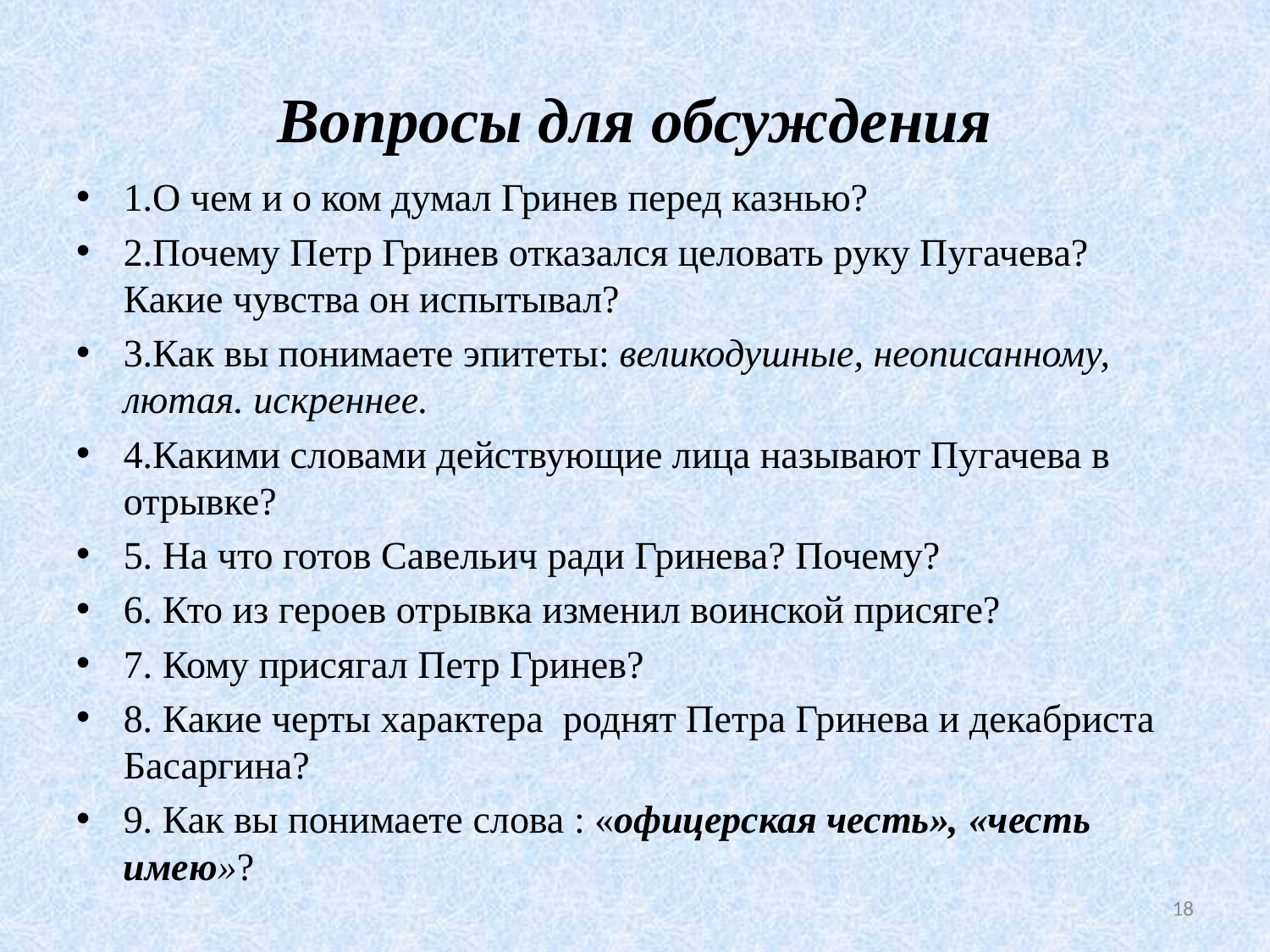

# Вопросы для обсуждения
1.О чем и о ком думал Гринев перед казнью?
2.Почему Петр Гринев отказался целовать руку Пугачева? Какие чувства он испытывал?
3.Как вы понимаете эпитеты: великодушные, неописанному, лютая. искреннее.
4.Какими словами действующие лица называют Пугачева в отрывке?
5. На что готов Савельич ради Гринева? Почему?
6. Кто из героев отрывка изменил воинской присяге?
7. Кому присягал Петр Гринев?
8. Какие черты характера  роднят Петра Гринева и декабриста Басаргина?
9. Как вы понимаете слова : «офицерская честь», «честь имею»?
18